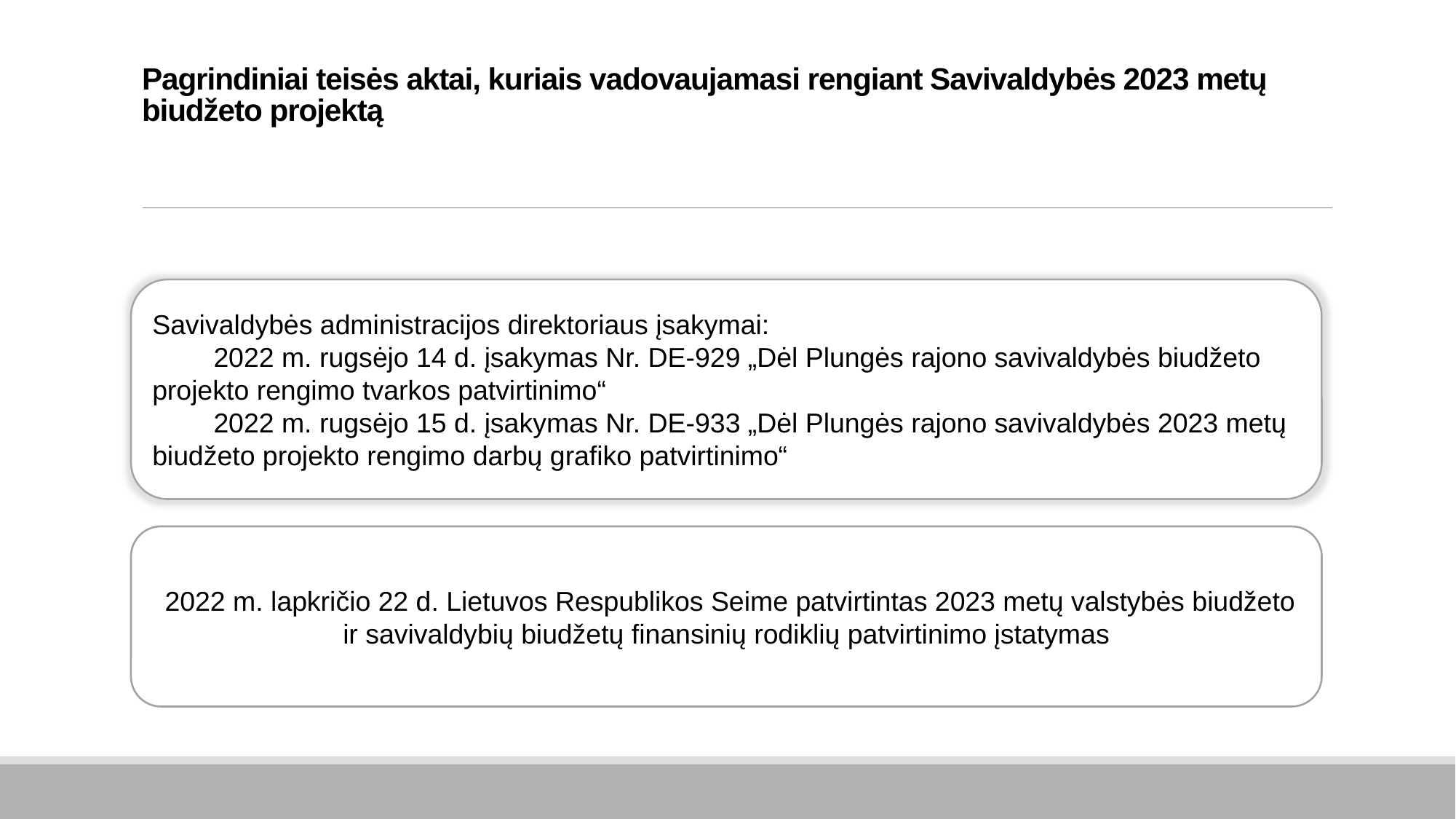

# Pagrindiniai teisės aktai, kuriais vadovaujamasi rengiant Savivaldybės 2023 metų biudžeto projektą

Savivaldybės administracijos direktoriaus įsakymai:
        2022 m. rugsėjo 14 d. įsakymas Nr. DE-929 „Dėl Plungės rajono savivaldybės biudžeto projekto rengimo tvarkos patvirtinimo“
        2022 m. rugsėjo 15 d. įsakymas Nr. DE-933 „Dėl Plungės rajono savivaldybės 2023 metų biudžeto projekto rengimo darbų grafiko patvirtinimo“
 2022 m. lapkričio 22 d. Lietuvos Respublikos Seime patvirtintas 2023 metų valstybės biudžeto ir savivaldybių biudžetų finansinių rodiklių patvirtinimo įstatymas